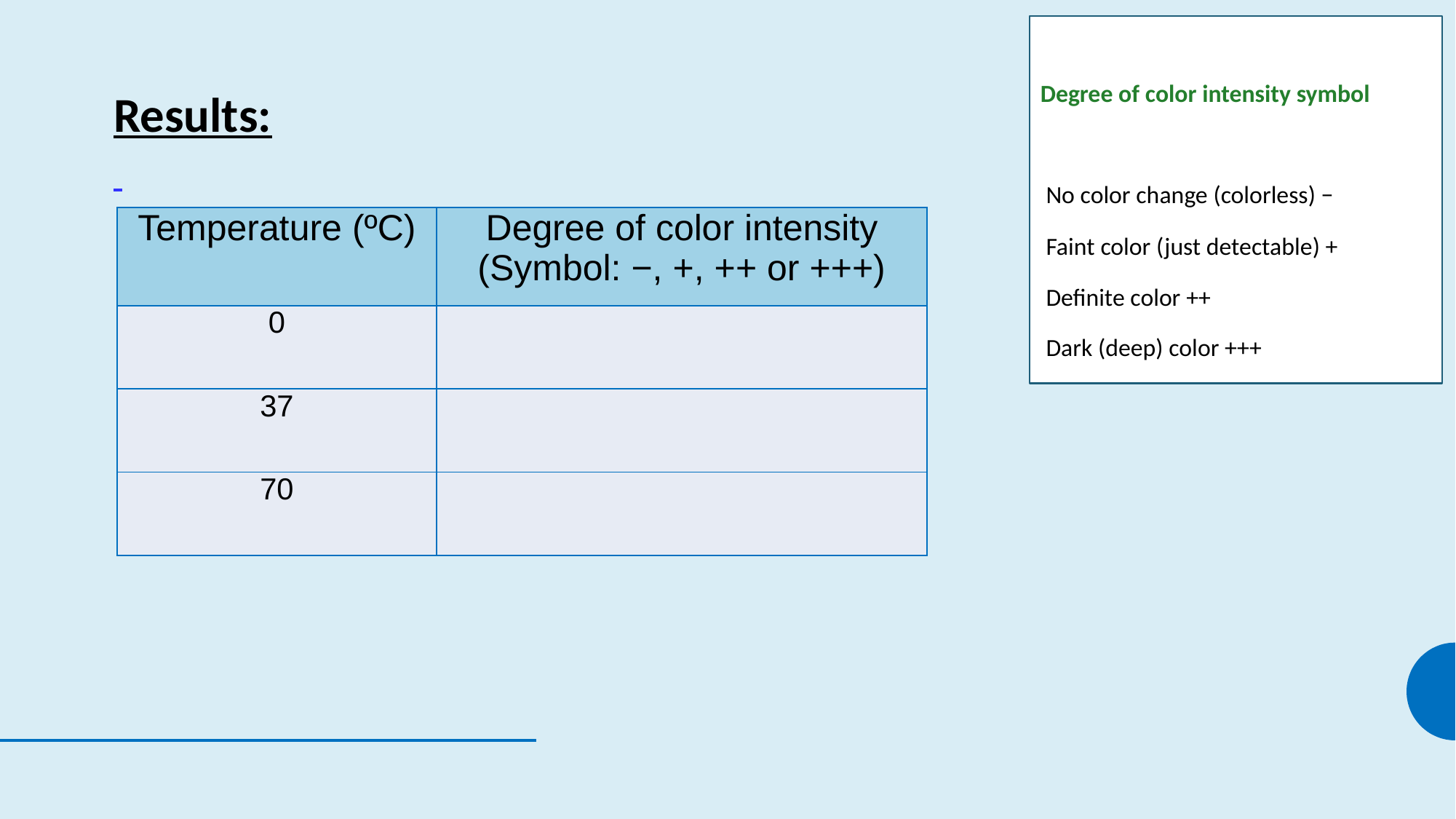

Degree of color intensity symbol

 No color change (colorless) −
 Faint color (just detectable) +
 Definite color ++
 Dark (deep) color +++
Results:

| Temperature (ºC) | Degree of color intensity (Symbol: −, +, ++ or +++) |
| --- | --- |
| 0 |  |
| 37 |  |
| 70 |  |